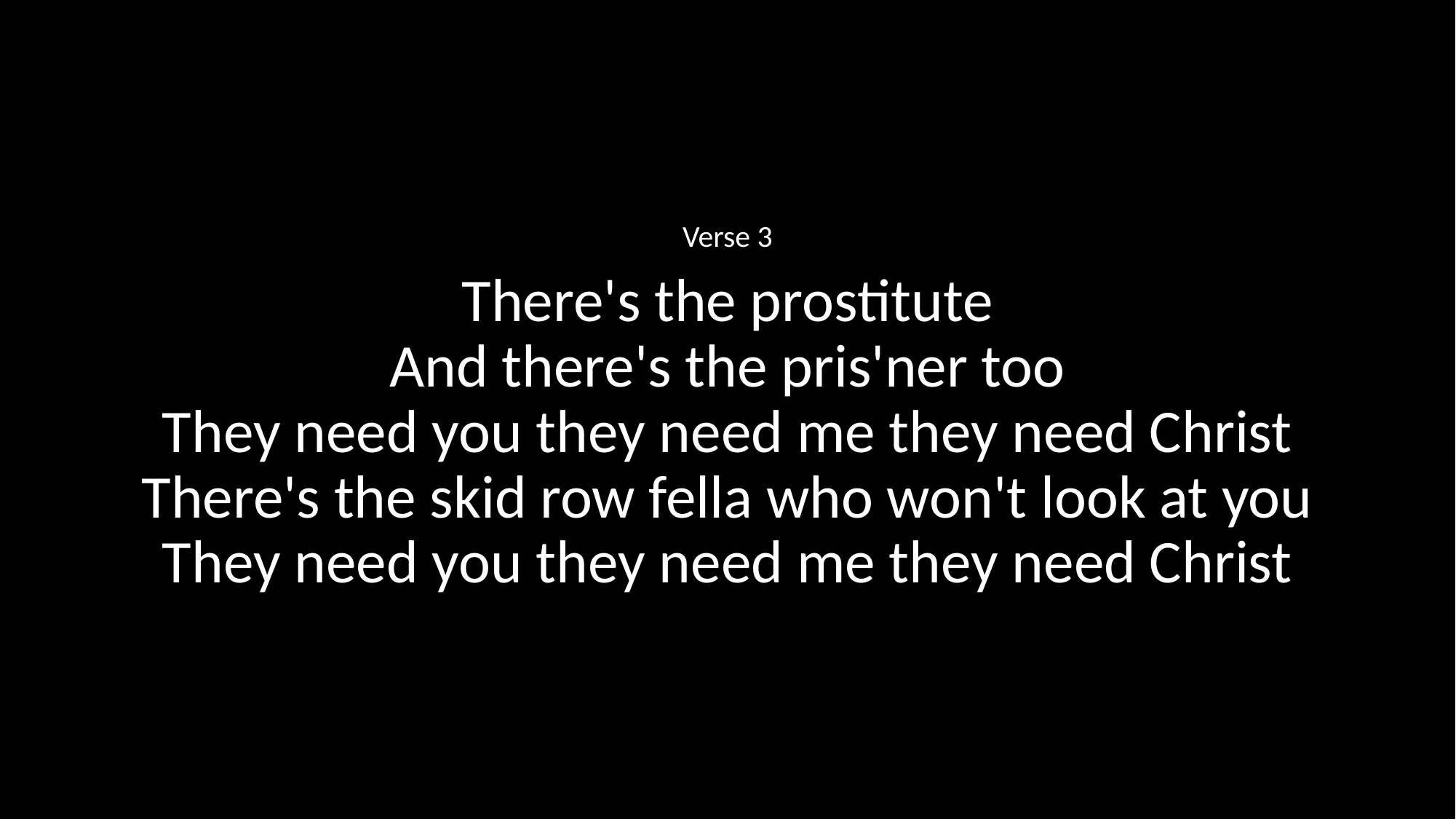

Verse 3
There's the prostitute
And there's the pris'ner too
They need you they need me they need Christ
There's the skid row fella who won't look at you
They need you they need me they need Christ